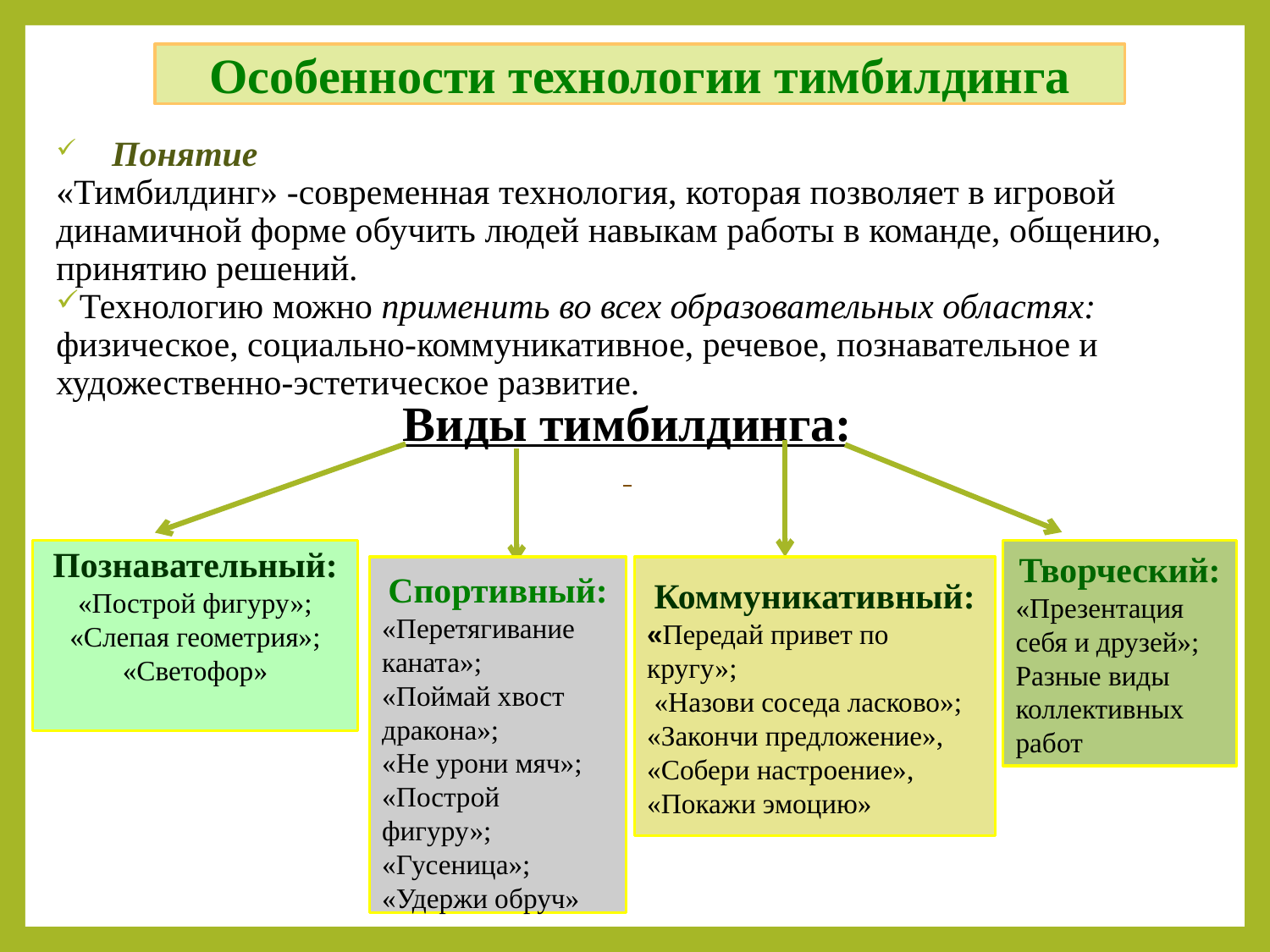

Особенности технологии тимбилдинга
  Понятие
«Тимбилдинг» -современная технология, которая позволяет в игровой динамичной форме обучить людей навыкам работы в команде, общению, принятию решений.
Технологию можно применить во всех образовательных областях: физическое, социально-коммуникативное, речевое, познавательное и художественно-эстетическое развитие.

Виды тимбилдинга:

Творческий:
«Презентация себя и друзей»;
Разные виды коллективных работ
Познавательный:
«Построй фигуру»;
«Слепая геометрия»;
«Светофор»

Спортивный:
«Перетягивание каната»;
«Поймай хвост дракона»;
«Не урони мяч»;
«Построй фигуру»;
«Гусеница»;
«Удержи обруч»

Коммуникативный:
«Передай привет по кругу»;
 «Назови соседа ласково»; «Закончи предложение»,
«Собери настроение»,
«Покажи эмоцию»